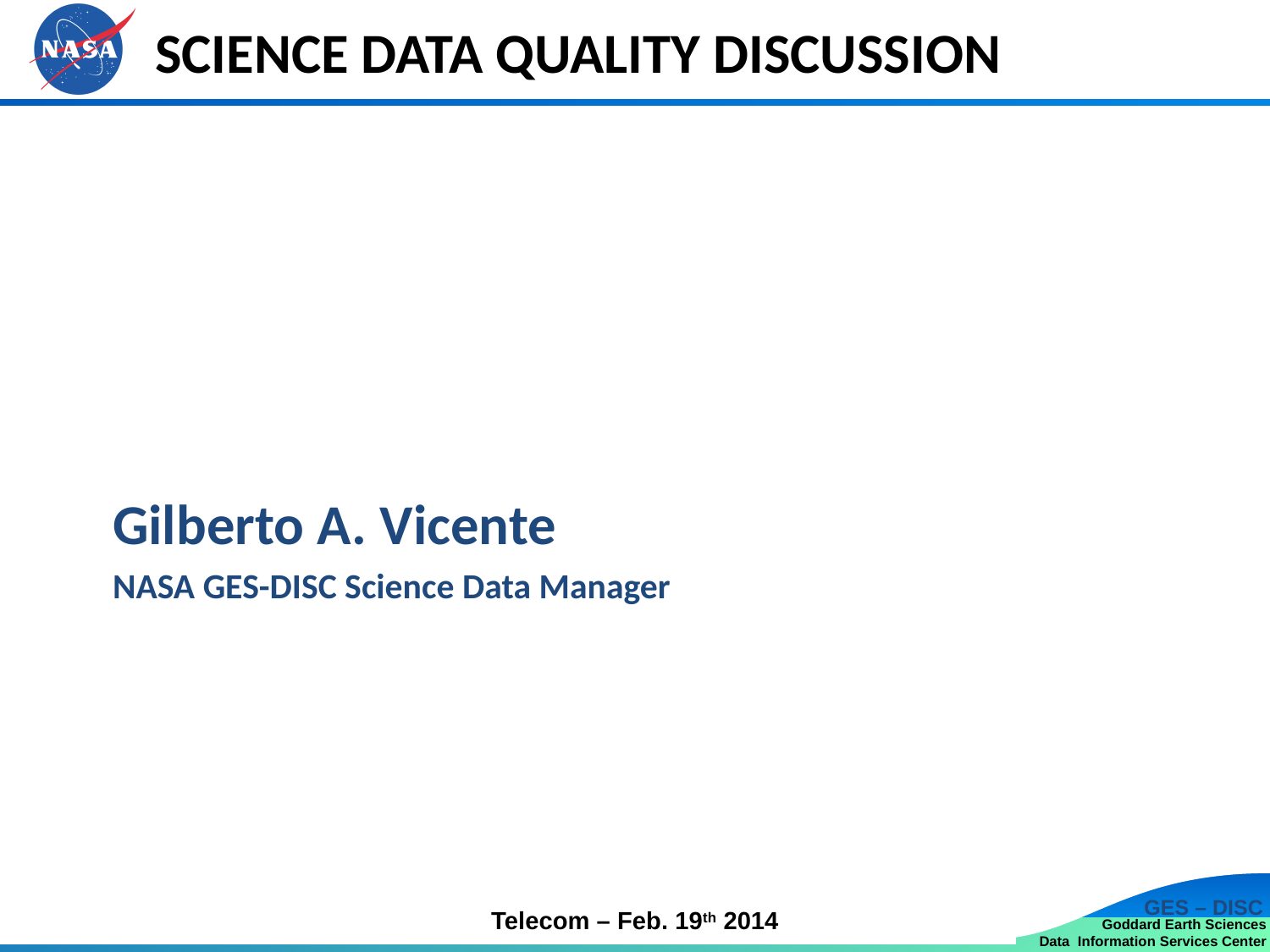

# SCIENCE DATA QUALITY DISCUSSION
Gilberto A. Vicente
NASA GES-DISC Science Data Manager
Telecom – Feb. 19th 2014